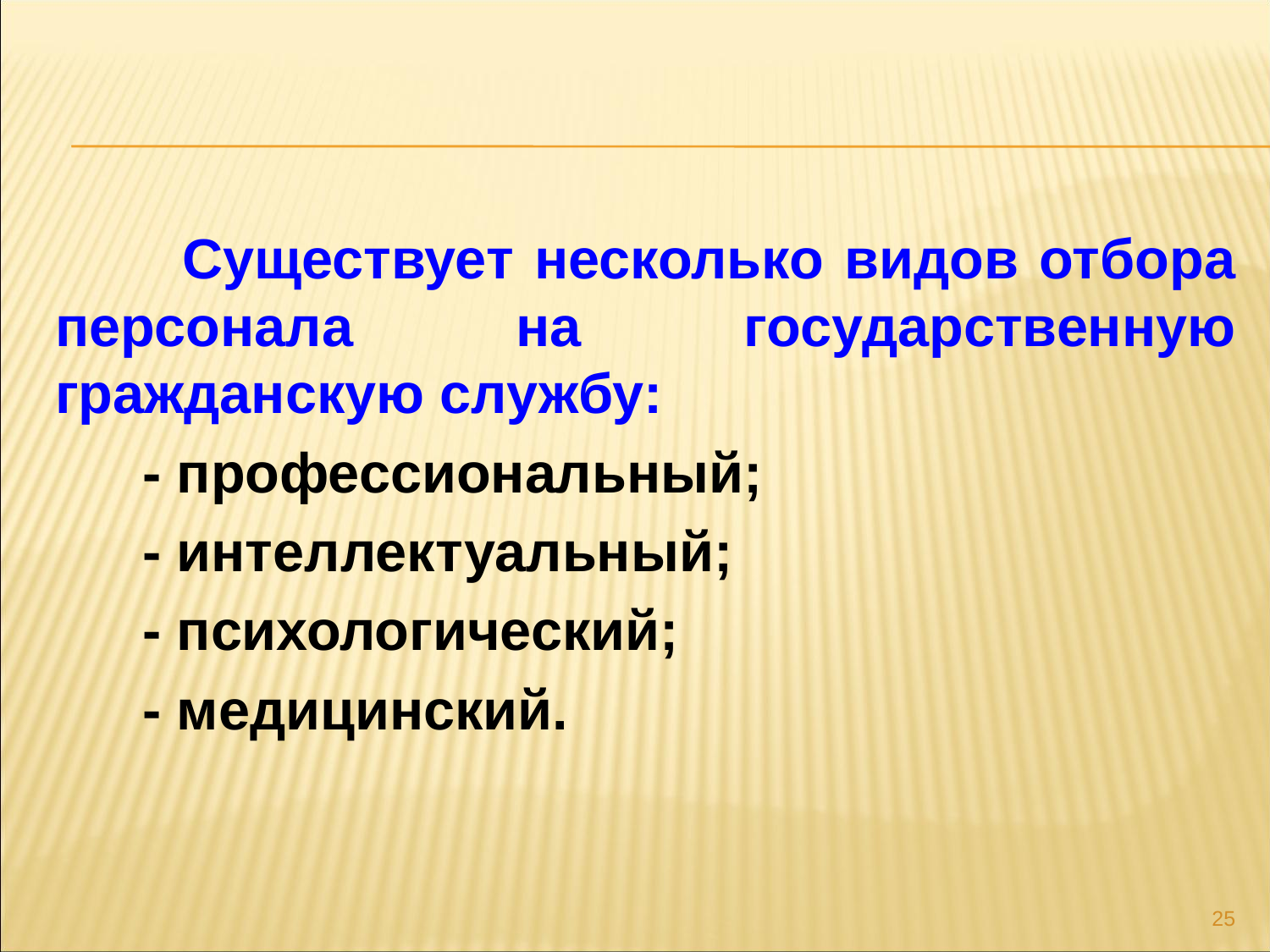

Существует несколько видов отбора персонала на государственную гражданскую службу:
- профессиональный;
- интеллектуальный;
- психологический;
- медицинский.
25